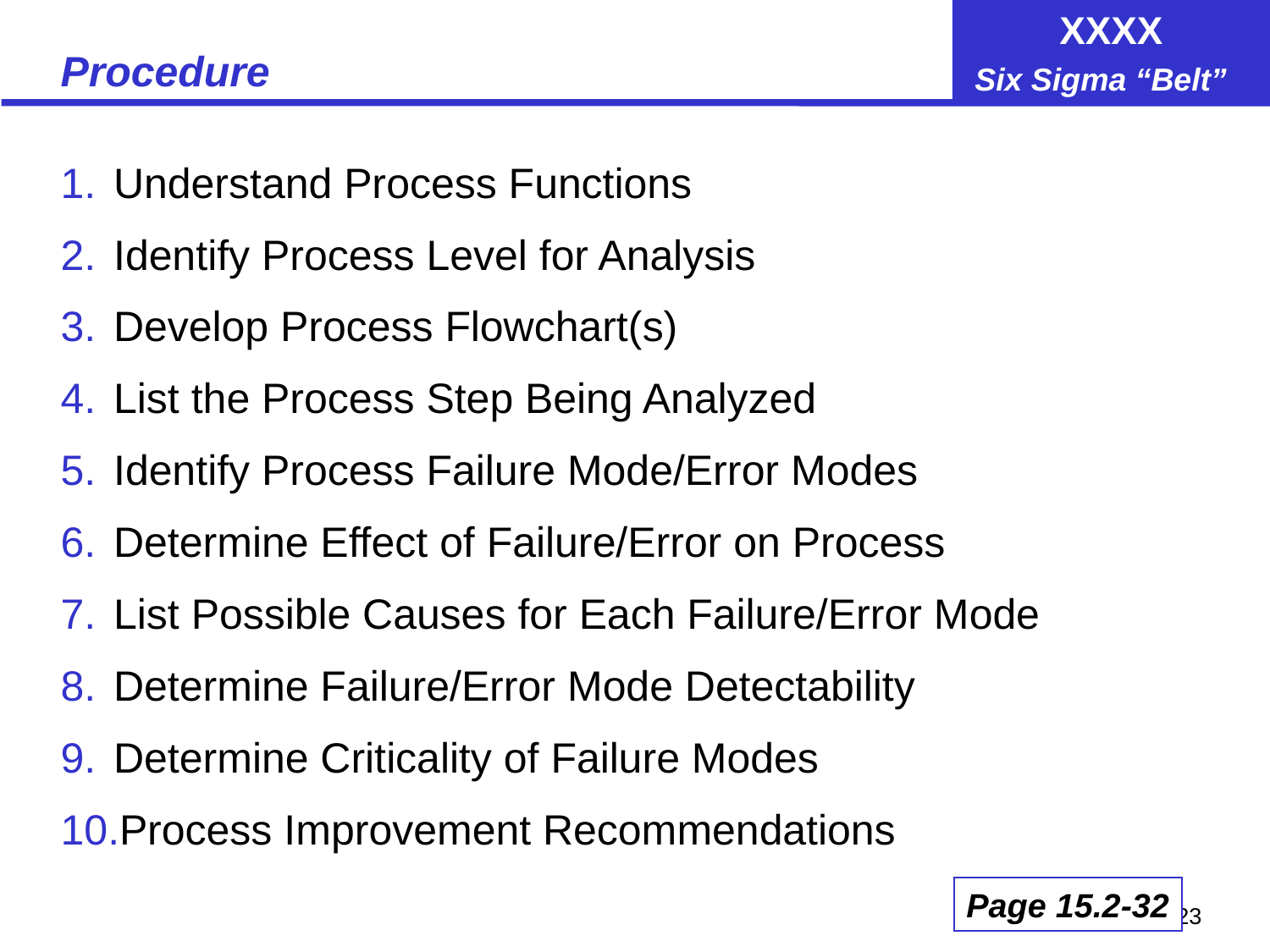

# Procedure
Understand Process Functions
Identify Process Level for Analysis
Develop Process Flowchart(s)
List the Process Step Being Analyzed
Identify Process Failure Mode/Error Modes
Determine Effect of Failure/Error on Process
List Possible Causes for Each Failure/Error Mode
Determine Failure/Error Mode Detectability
Determine Criticality of Failure Modes
Process Improvement Recommendations
Page 15.2-32